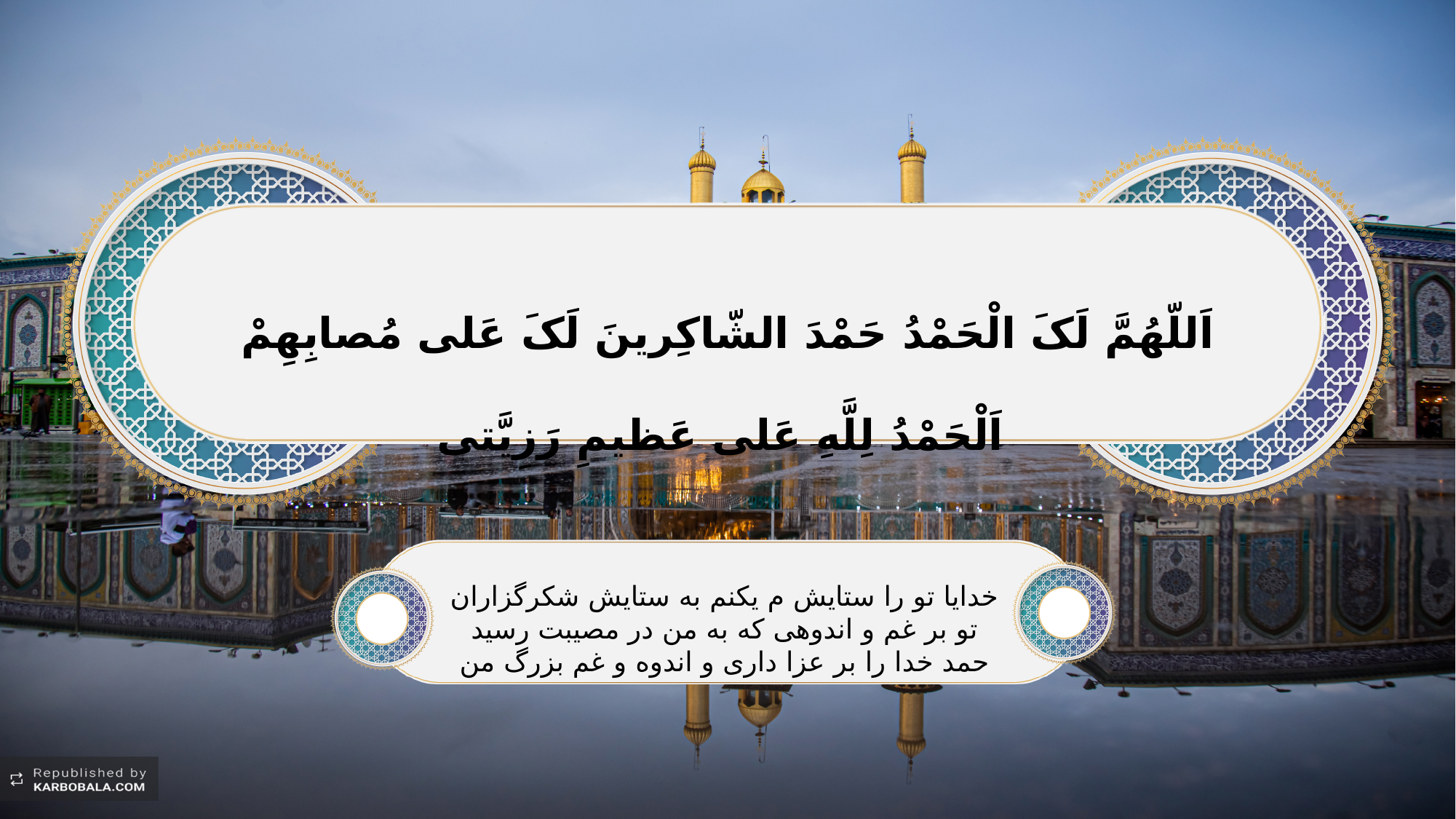

اَللّهُمَّ لَکَ الْحَمْدُ حَمْدَ الشّاکِرینَ لَکَ عَلی مُصابِهِمْ اَلْحَمْدُ لِلَّهِ عَلی عَظیمِ رَزِیَّتی
خدایا تو را ستایش م ی‏کنم به ستایش شکرگزاران تو بر غم و اندوهی که به من در مصیبت رسید حمد خدا را بر عزا داری و اندوه و غم بزرگ من